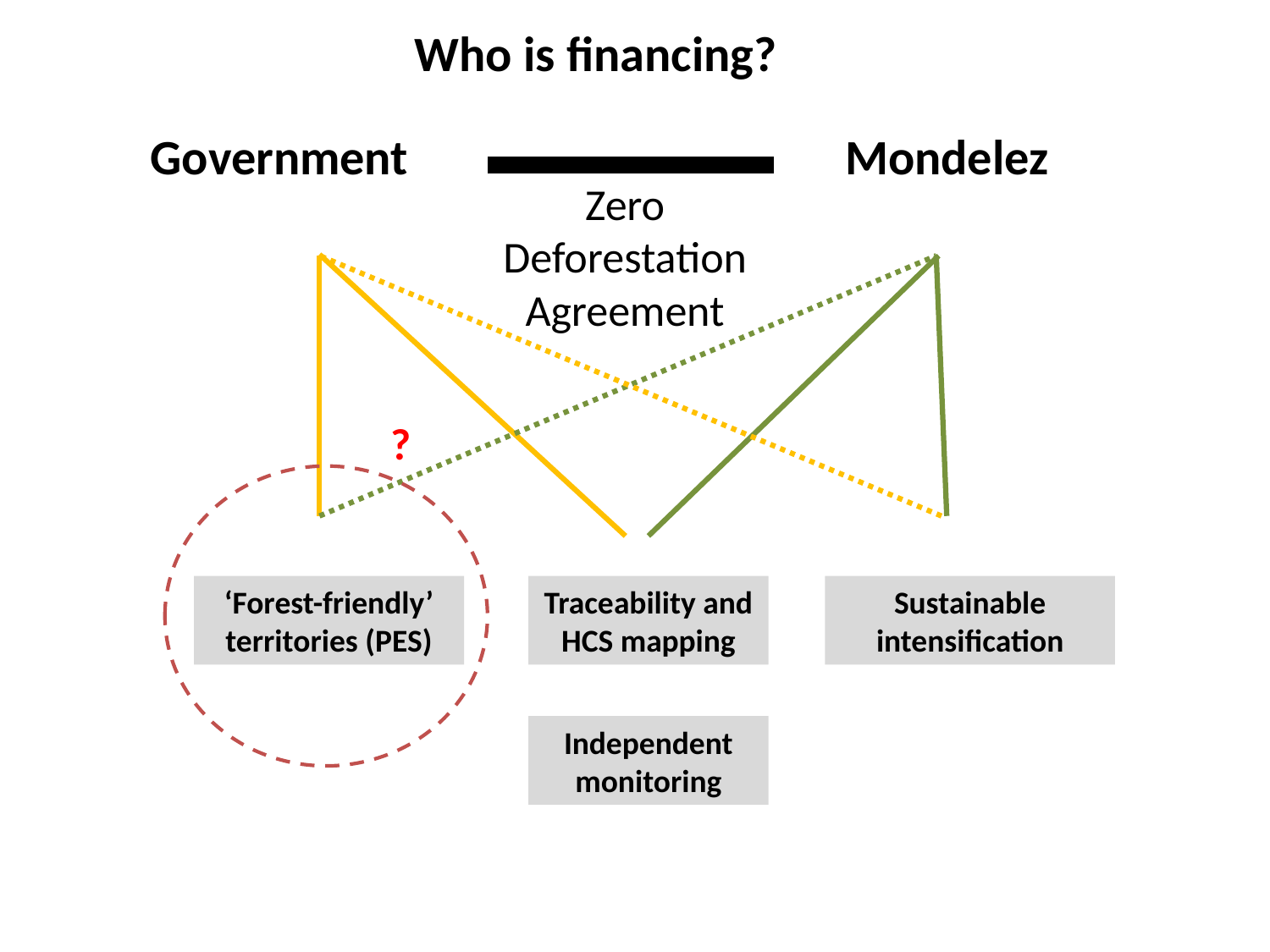

Who is financing?
Government
Mondelez
Zero Deforestation Agreement
?

Traceability and HCS mapping
‘Forest-friendly’ territories (PES)
Sustainable intensification
Independent monitoring